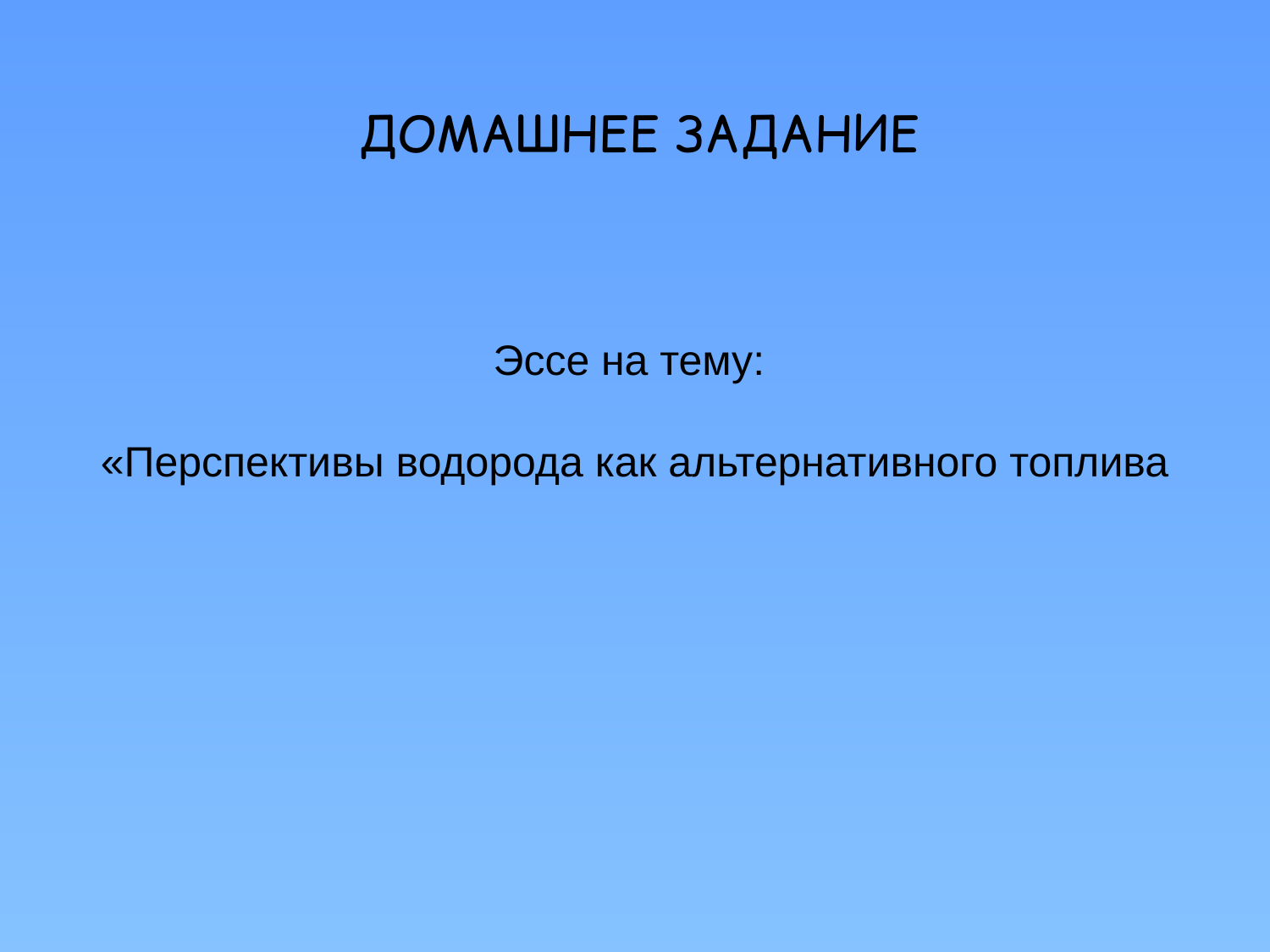

ДОМАШНЕЕ ЗАДАНИЕ
Эссе на тему:
«Перспективы водорода как альтернативного топлива